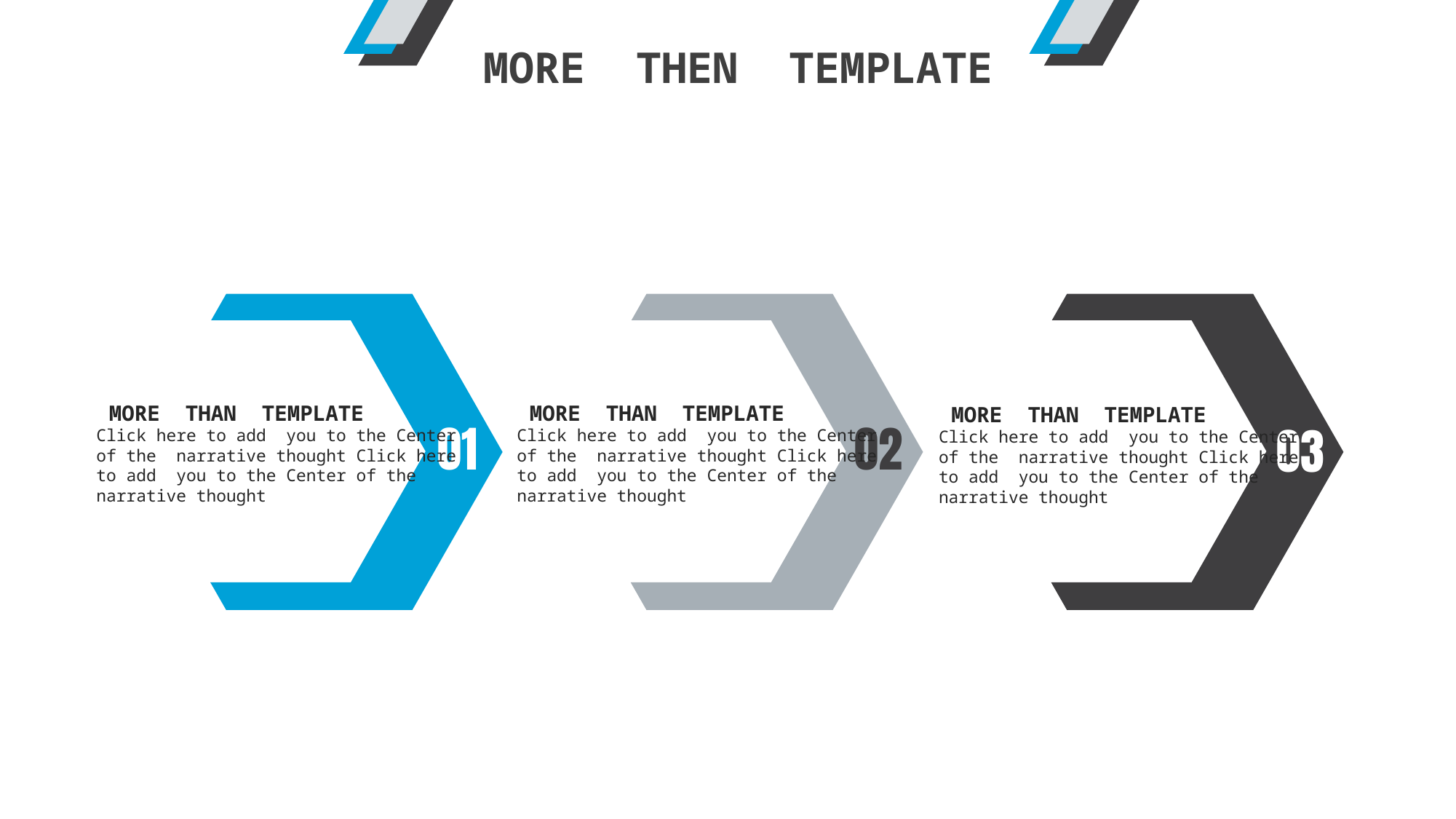

MORE  THEN  TEMPLATE

 MORE  THAN  TEMPLATE
Click here to add  you to the Center
of the  narrative thought Click here
to add  you to the Center of the
narrative thought

 MORE  THAN  TEMPLATE
Click here to add  you to the Center
of the  narrative thought Click here
to add  you to the Center of the
narrative thought

 MORE  THAN  TEMPLATE
Click here to add  you to the Center
of the  narrative thought Click here
to add  you to the Center of the
narrative thought

01
02
03